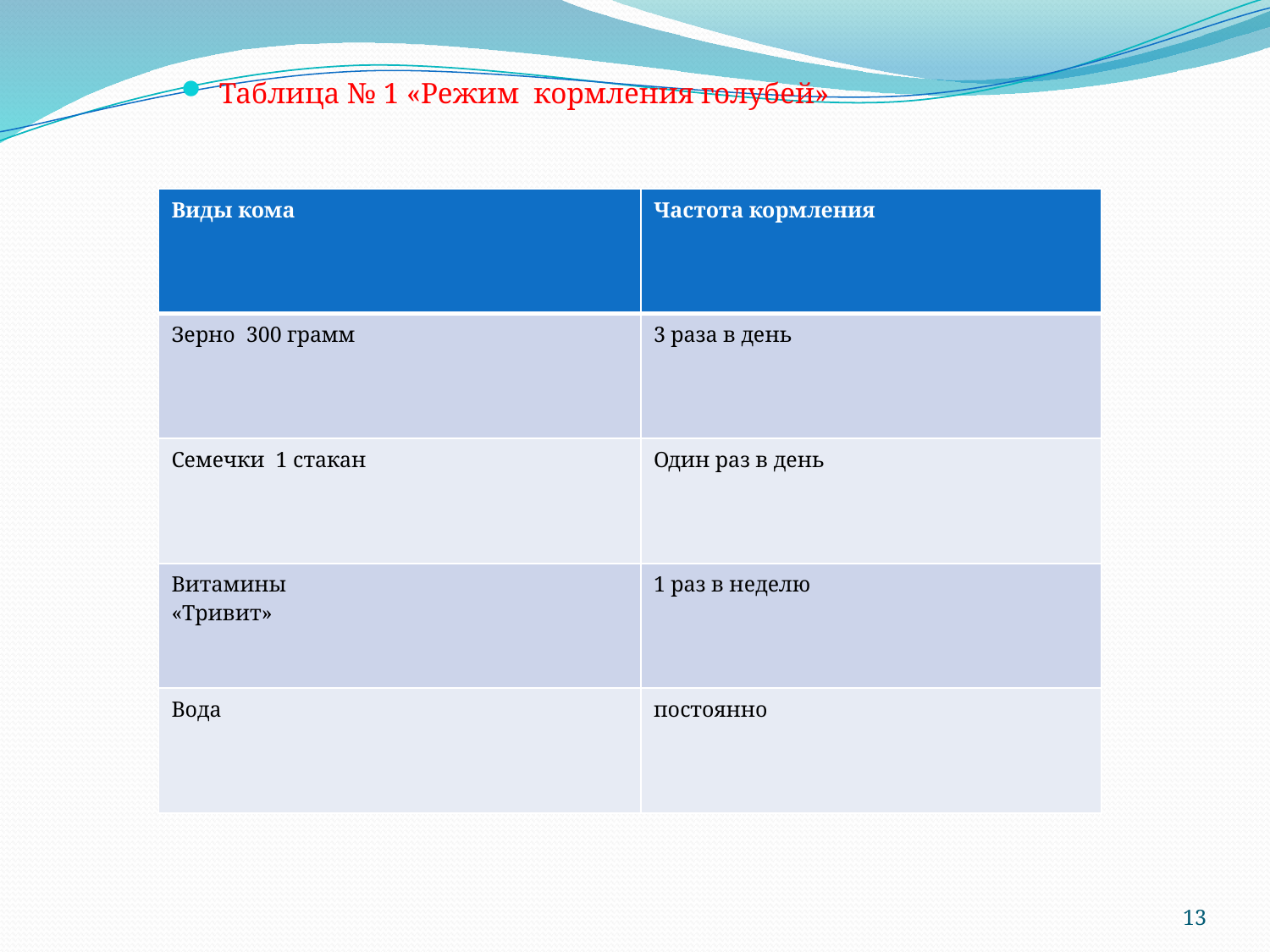

Таблица № 1 «Режим  кормления голубей»
| Виды кома | Частота кормления |
| --- | --- |
| Зерно 300 грамм | 3 раза в день |
| Семечки 1 стакан | Один раз в день |
| Витамины «Тривит» | 1 раз в неделю |
| Вода | постоянно |
13